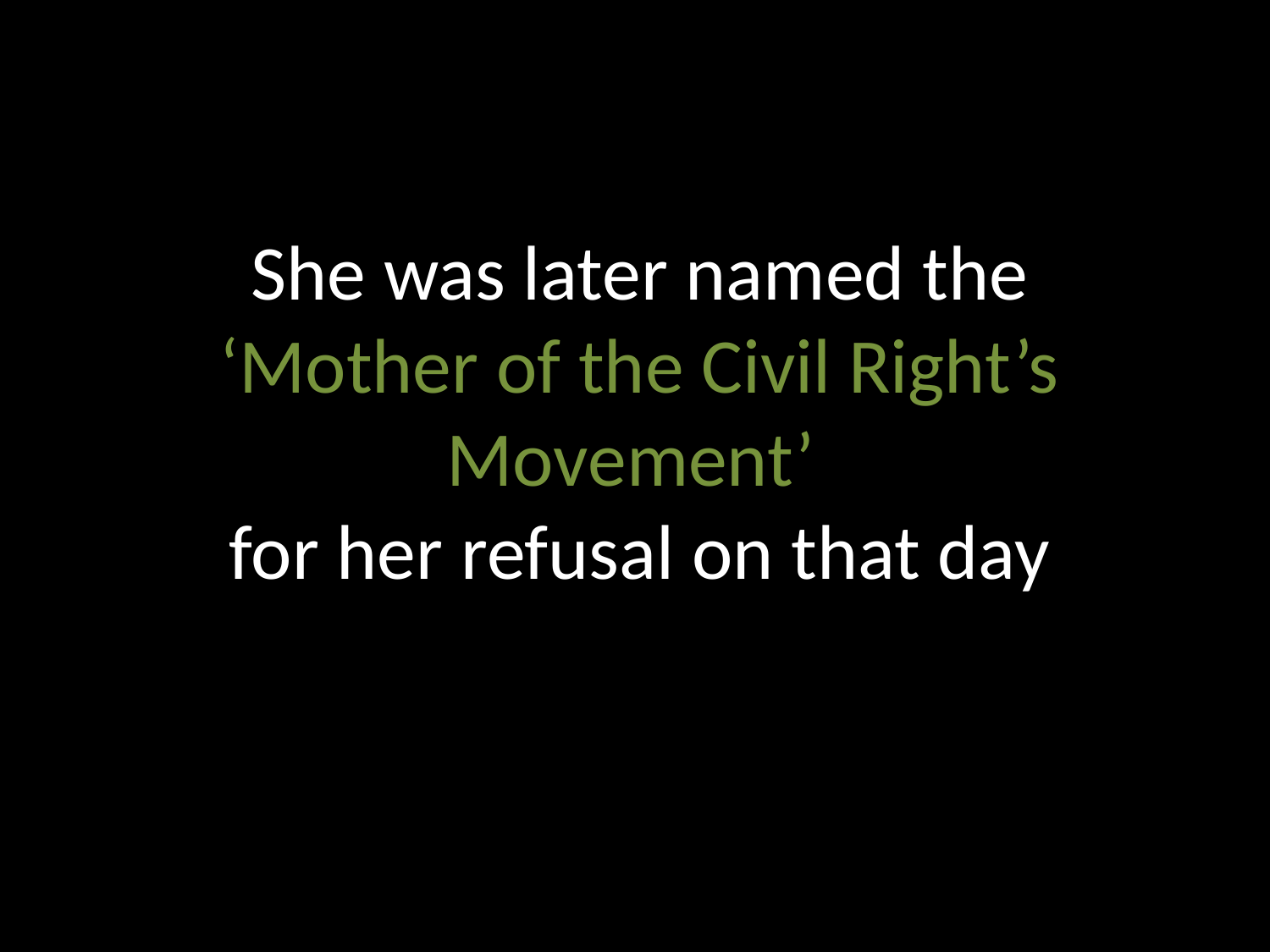

She was later named the ‘Mother of the Civil Right’s Movement’
for her refusal on that day